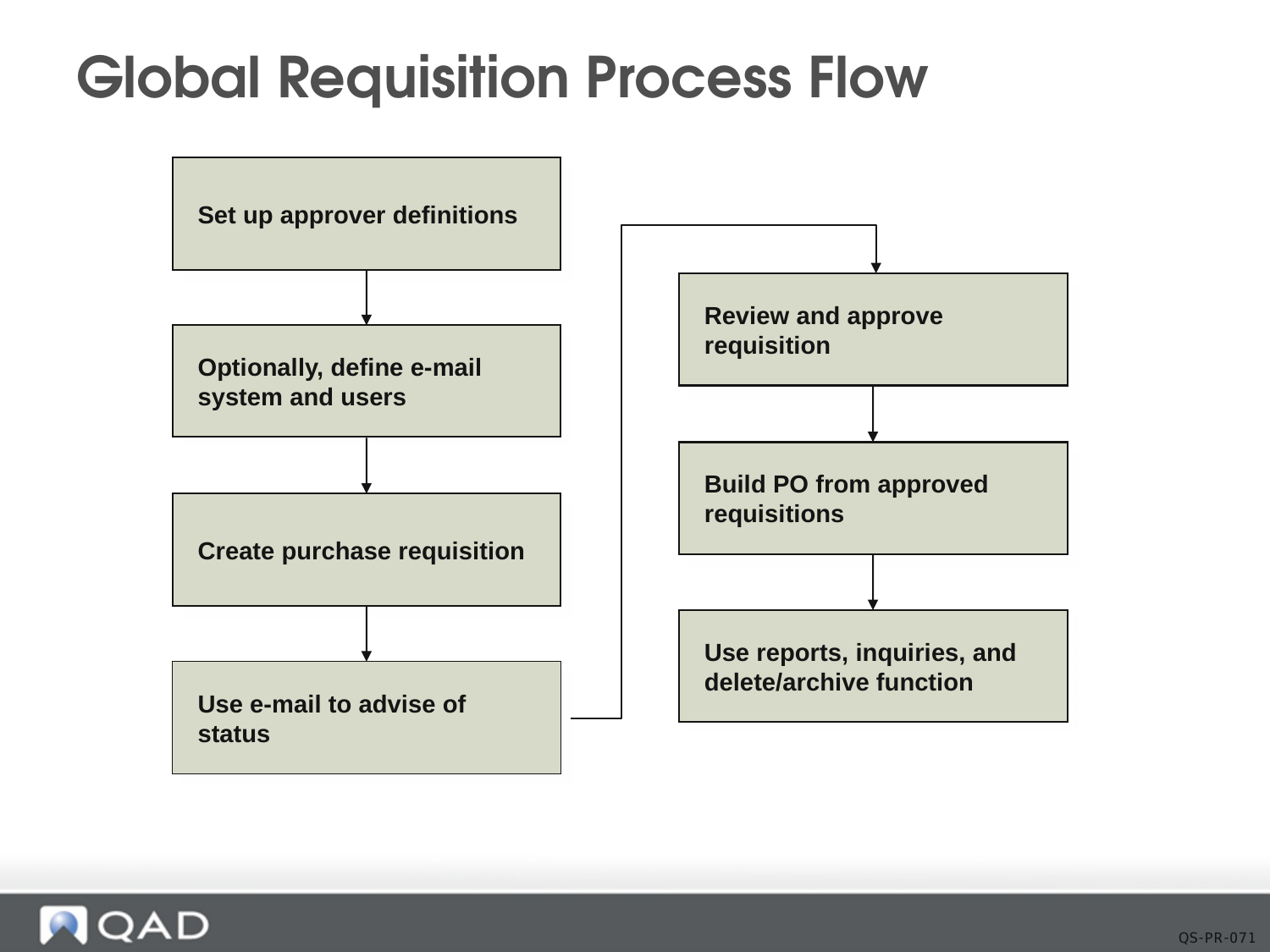

# Global Requisition Process Flow
Set up approver definitions

Review and approve requisition
Optionally, define e-mail system and users

Build PO from approved requisitions
Create purchase requisition

Use reports, inquiries, and delete/archive function
Use E-mail to advise of status.
Use e-mail to advise of status
QS-PR-071